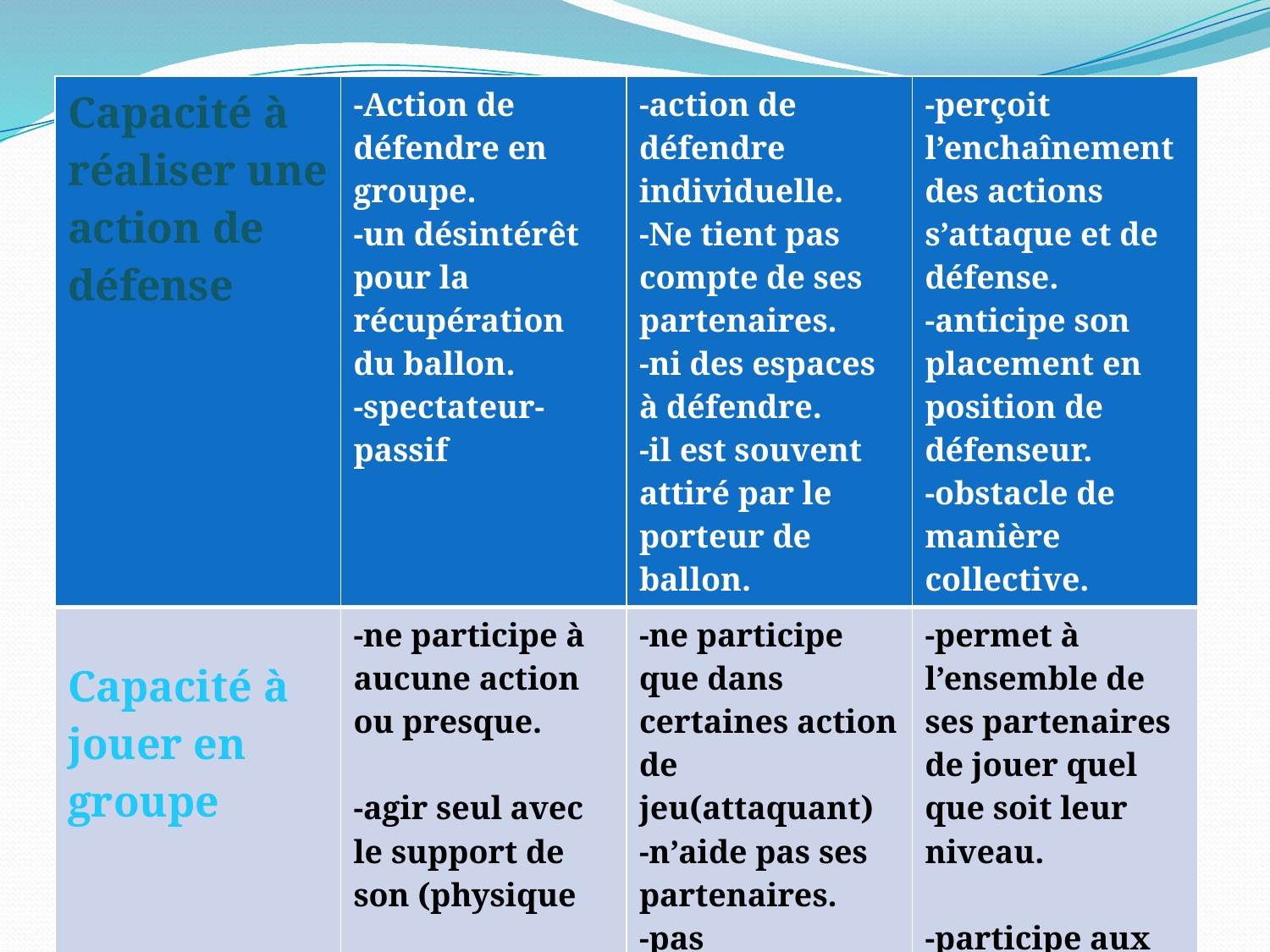

| Capacité à réaliser une action de défense | -Action de défendre en groupe. -un désintérêt pour la récupération du ballon. -spectateur-passif | -action de défendre individuelle. -Ne tient pas compte de ses partenaires. -ni des espaces à défendre. -il est souvent attiré par le porteur de ballon. | -perçoit l’enchaînement des actions s’attaque et de défense. -anticipe son placement en position de défenseur. -obstacle de manière collective. |
| --- | --- | --- | --- |
| Capacité à jouer en groupe | -ne participe à aucune action ou presque. -agir seul avec le support de son (physique | -ne participe que dans certaines action de jeu(attaquant) -n’aide pas ses partenaires. -pas d’enchaînement des actions(attaque/ défense) | -permet à l’ensemble de ses partenaires de jouer quel que soit leur niveau. -participe aux actions d’attaque et aux actions de défense. |